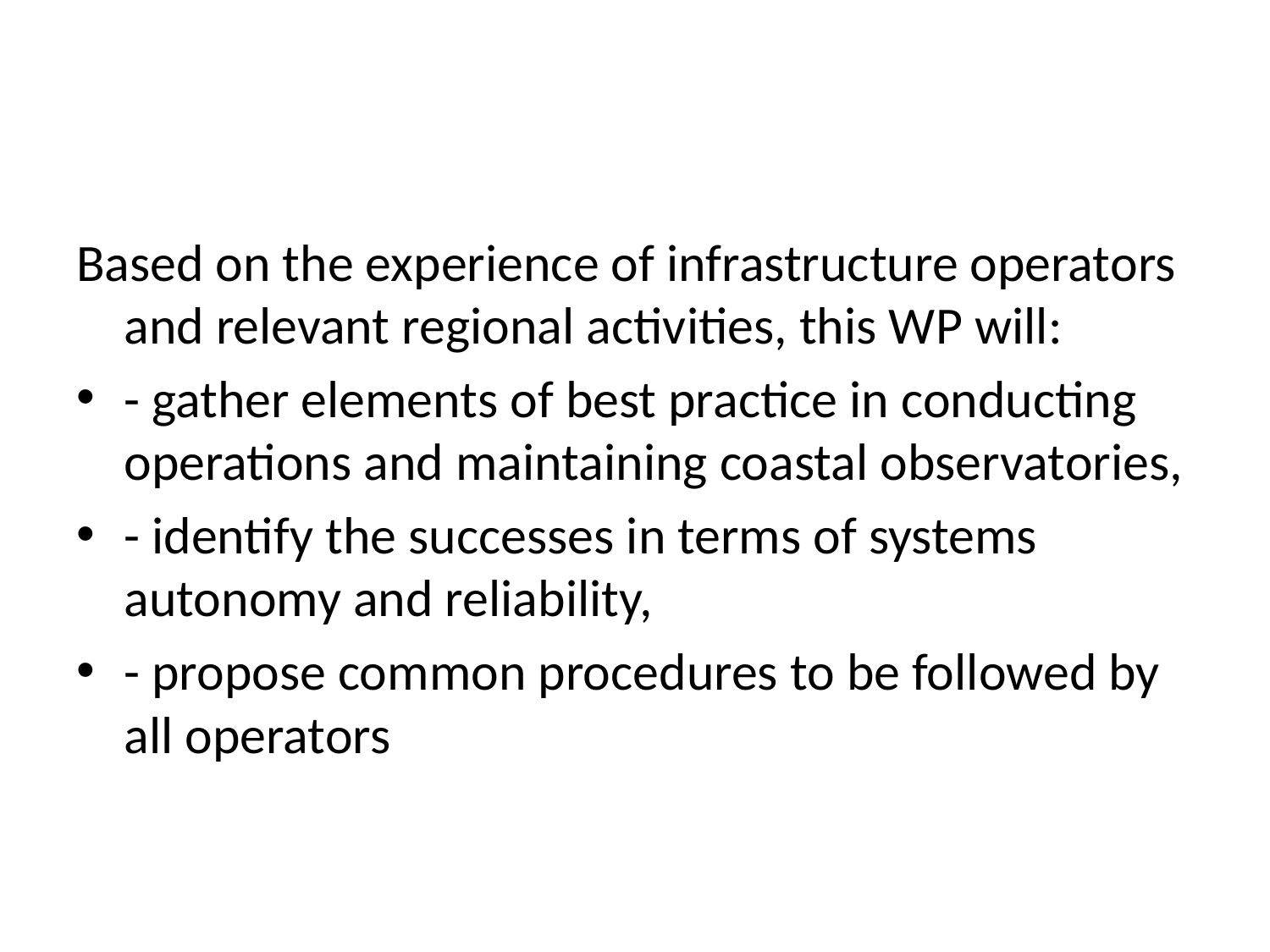

#
Based on the experience of infrastructure operators and relevant regional activities, this WP will:
- gather elements of best practice in conducting operations and maintaining coastal observatories,
- identify the successes in terms of systems autonomy and reliability,
- propose common procedures to be followed by all operators